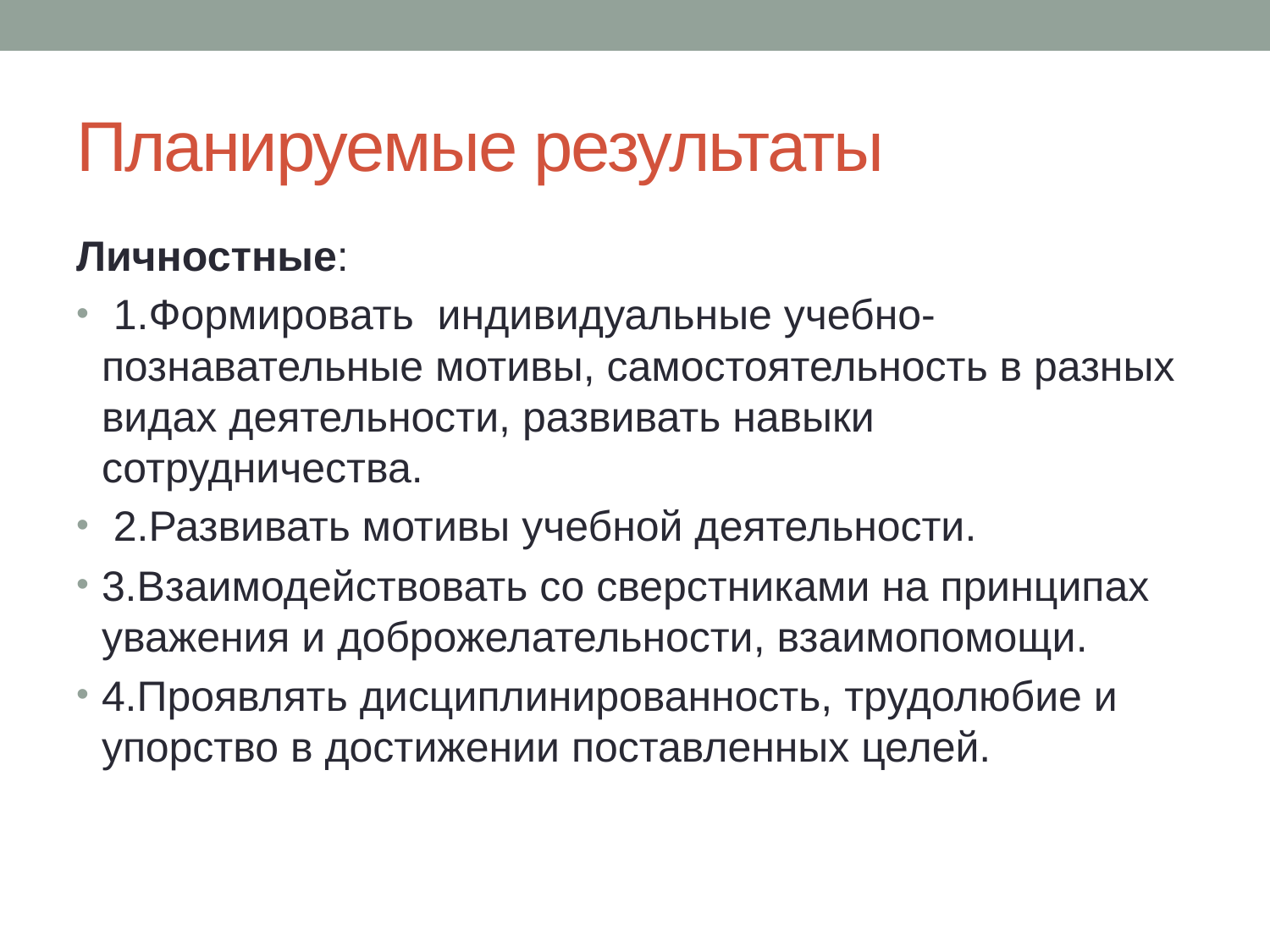

# Планируемые результаты
Личностные:
 1.Формировать  индивидуальные учебно-познавательные мотивы, самостоятельность в разных видах деятельности, развивать навыки сотрудничества.
 2.Развивать мотивы учебной деятельности.
3.Взаимодействовать со сверстниками на принципах уважения и доброжелательности, взаимопомощи.
4.Проявлять дисциплинированность, трудолюбие и упорство в достижении поставленных целей.